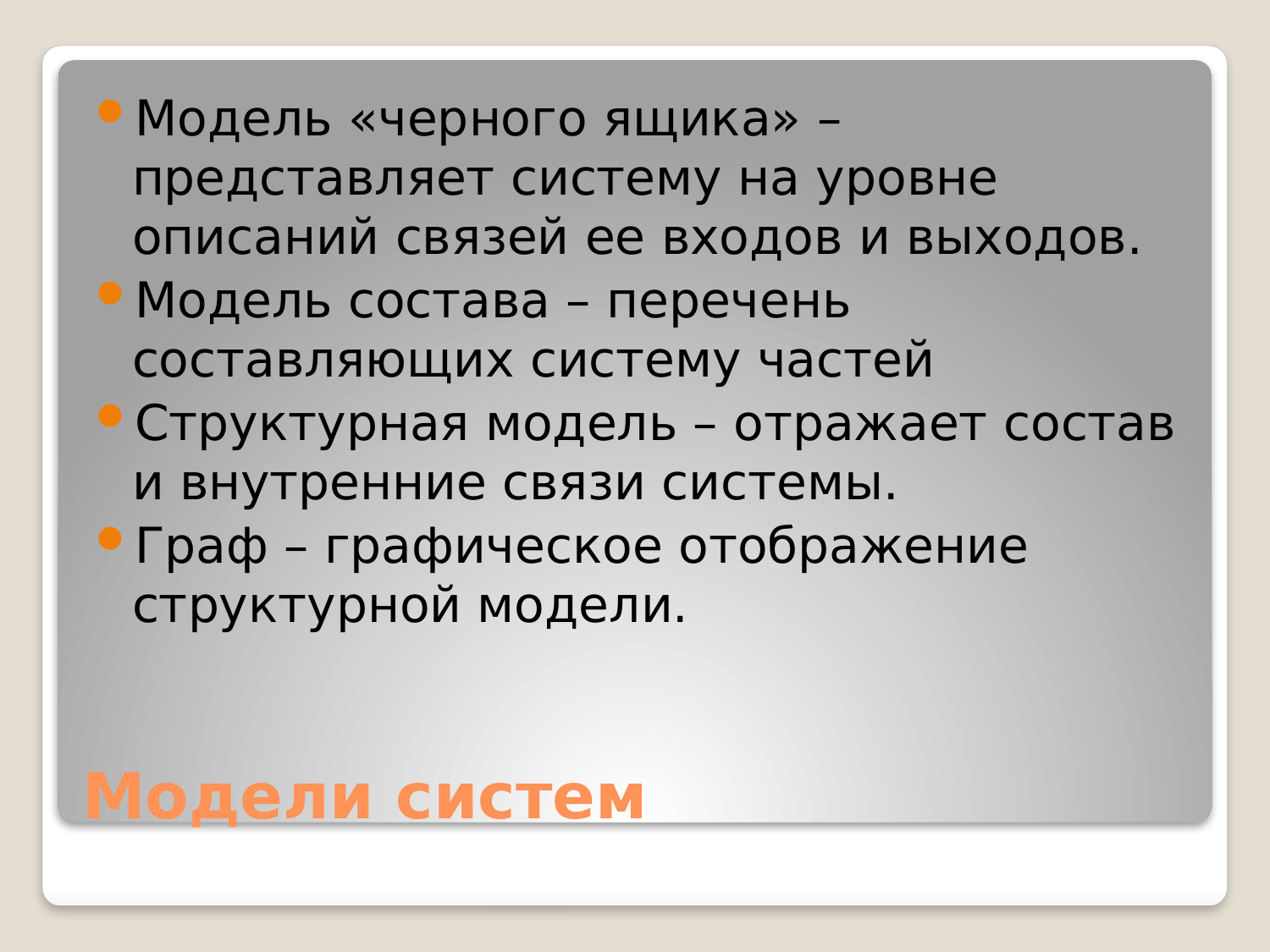

Модель «черного ящика» – представляет систему на уровне описаний связей ее входов и выходов.
Модель состава – перечень составляющих систему частей
Структурная модель – отражает состав и внутренние связи системы.
Граф – графическое отображение структурной модели.
# Модели систем